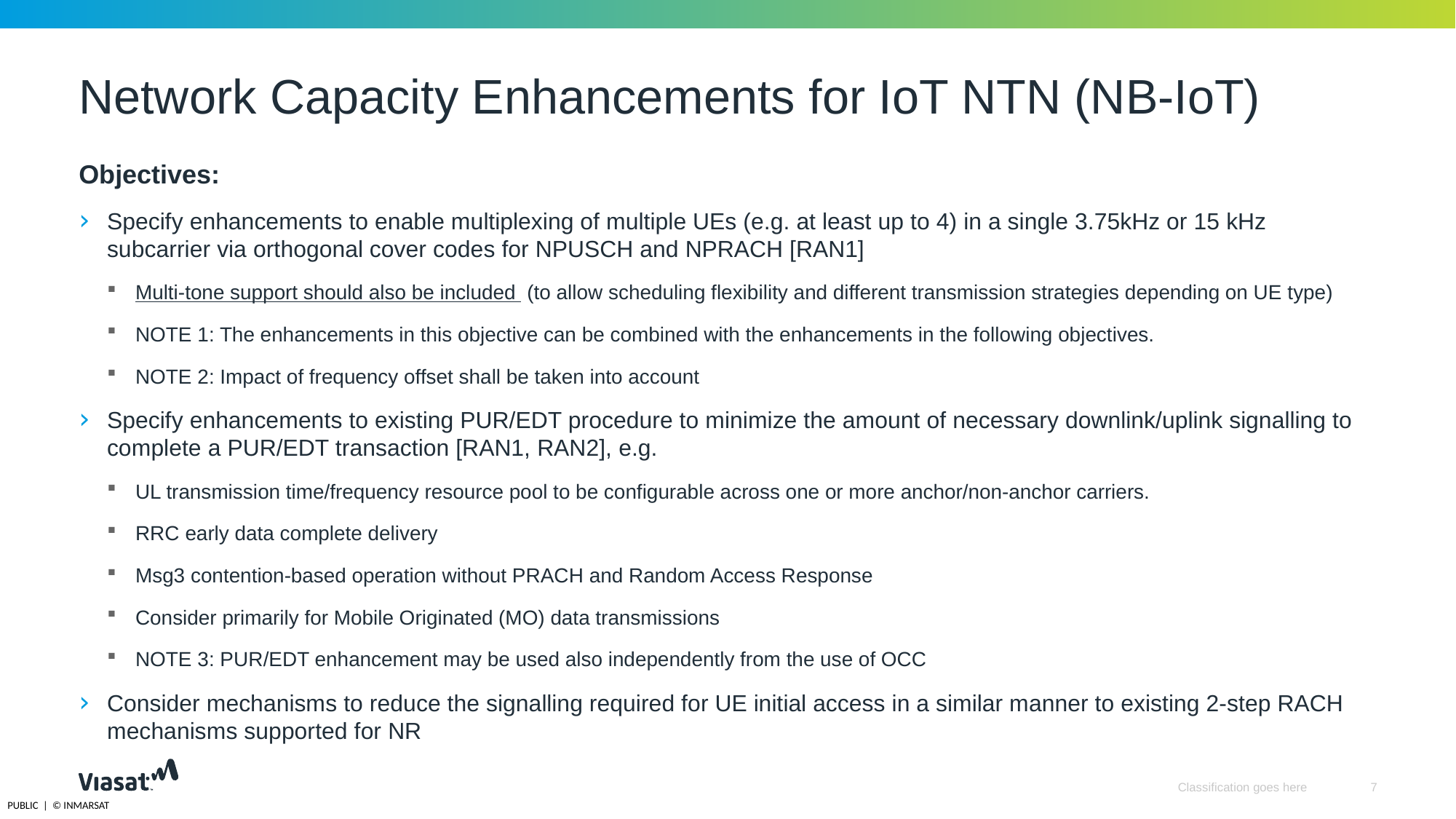

# Network Capacity Enhancements for IoT NTN (NB-IoT)
Objectives:
Specify enhancements to enable multiplexing of multiple UEs (e.g. at least up to 4) in a single 3.75kHz or 15 kHz subcarrier via orthogonal cover codes for NPUSCH and NPRACH [RAN1]
Multi-tone support should also be included  (to allow scheduling flexibility and different transmission strategies depending on UE type)
NOTE 1: The enhancements in this objective can be combined with the enhancements in the following objectives.
NOTE 2: Impact of frequency offset shall be taken into account
Specify enhancements to existing PUR/EDT procedure to minimize the amount of necessary downlink/uplink signalling to complete a PUR/EDT transaction [RAN1, RAN2], e.g.
UL transmission time/frequency resource pool to be configurable across one or more anchor/non-anchor carriers.
RRC early data complete delivery
Msg3 contention-based operation without PRACH and Random Access Response
Consider primarily for Mobile Originated (MO) data transmissions
NOTE 3: PUR/EDT enhancement may be used also independently from the use of OCC
Consider mechanisms to reduce the signalling required for UE initial access in a similar manner to existing 2-step RACH mechanisms supported for NR
Classification goes here
7